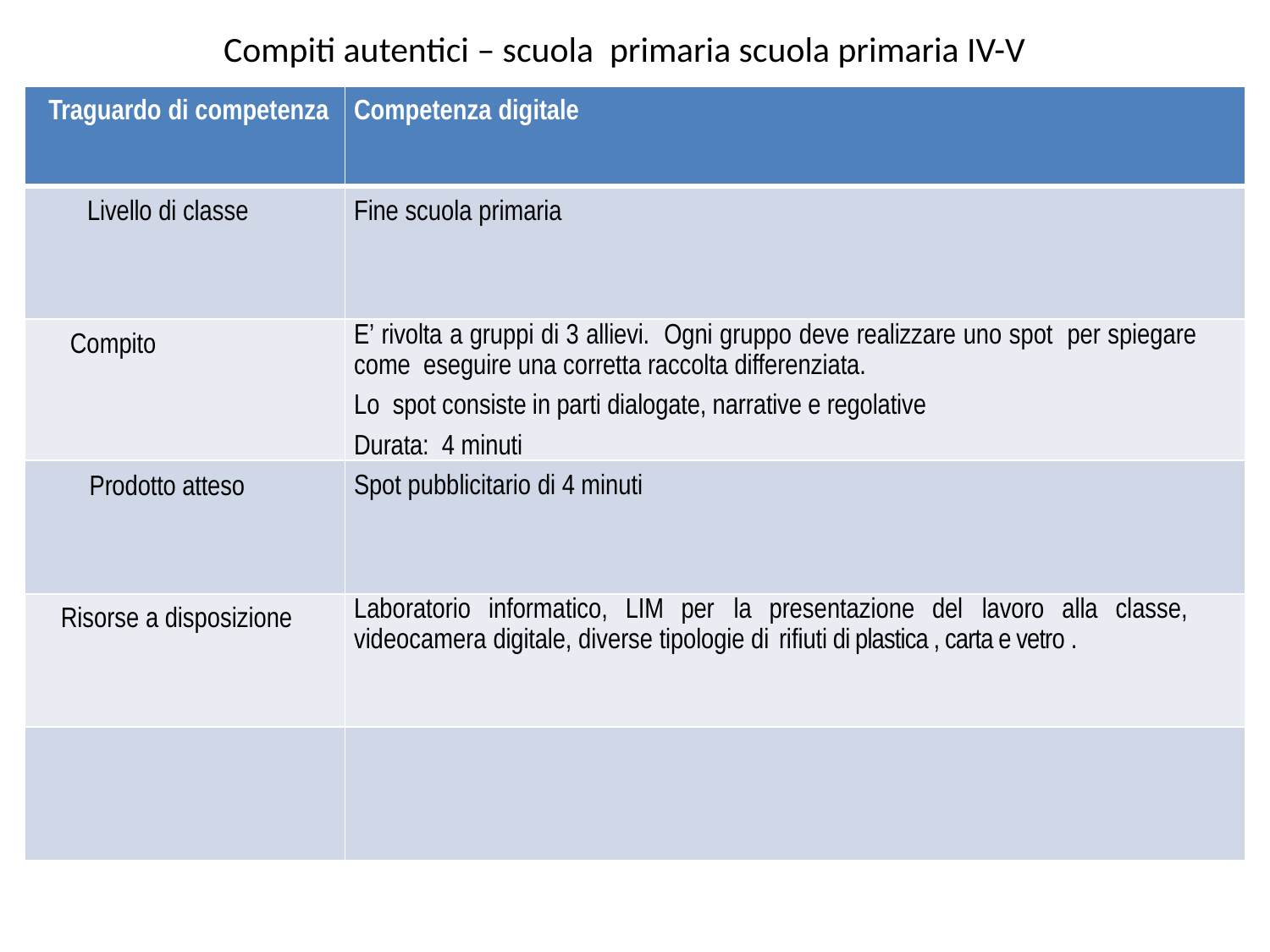

# Compiti autentici – scuola  primaria scuola primaria IV-V
| Traguardo di competenza | Competenza digitale |
| --- | --- |
| Livello di classe | Fine scuola primaria |
| Compito | E’ rivolta a gruppi di 3 allievi. Ogni gruppo deve realizzare uno spot per spiegare come eseguire una corretta raccolta differenziata. Lo spot consiste in parti dialogate, narrative e regolative Durata: 4 minuti |
| Prodotto atteso | Spot pubblicitario di 4 minuti |
| Risorse a disposizione | Laboratorio informatico, LIM per la presentazione del lavoro alla classe, videocamera digitale, diverse tipologie di rifiuti di plastica , carta e vetro . |
|  |  |